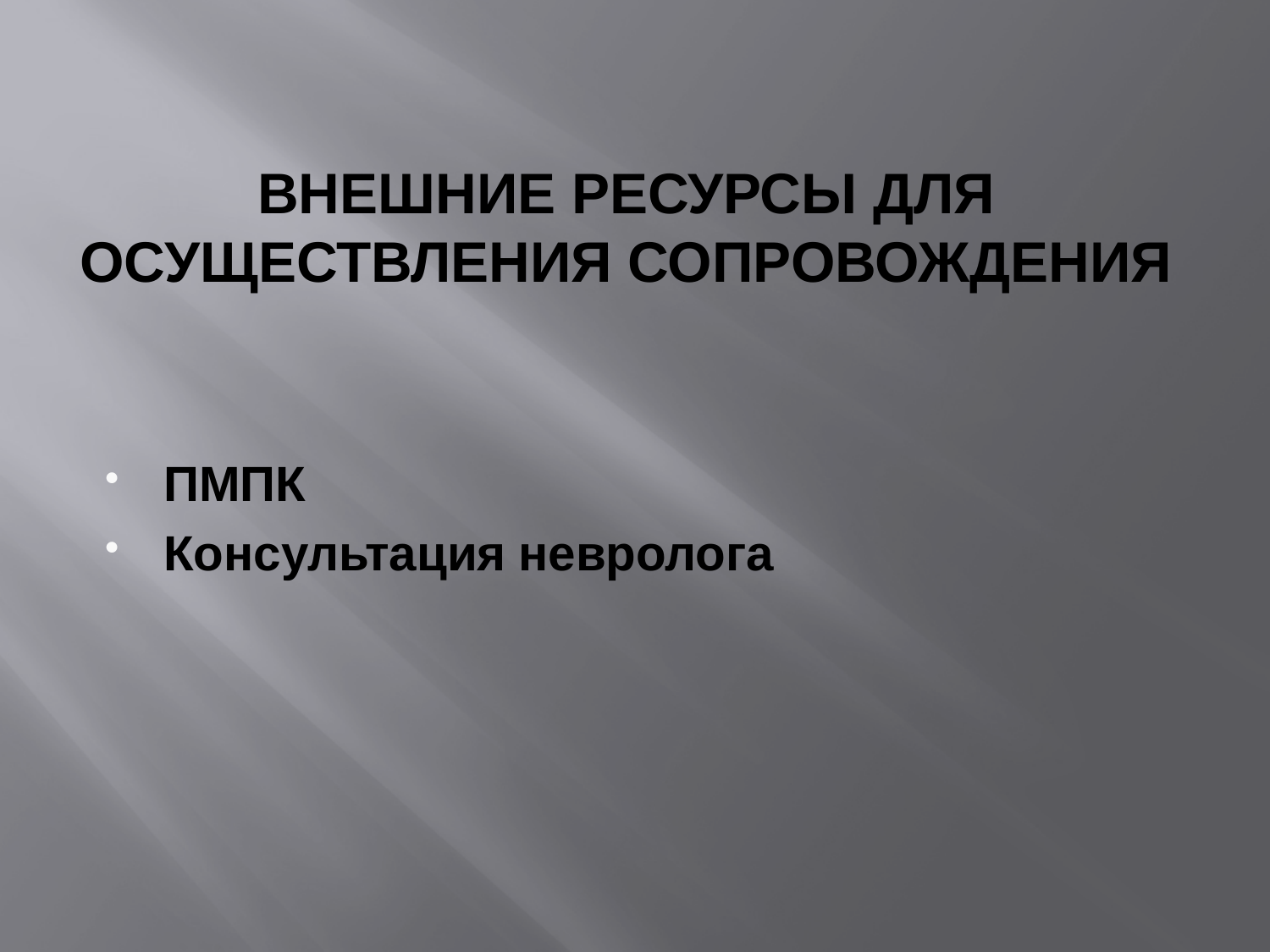

# ВНЕШНИЕ РЕСУРСЫ ДЛЯ ОСУЩЕСТВЛЕНИЯ СОПРОВОЖДЕНИЯ
ПМПК
Консультация невролога